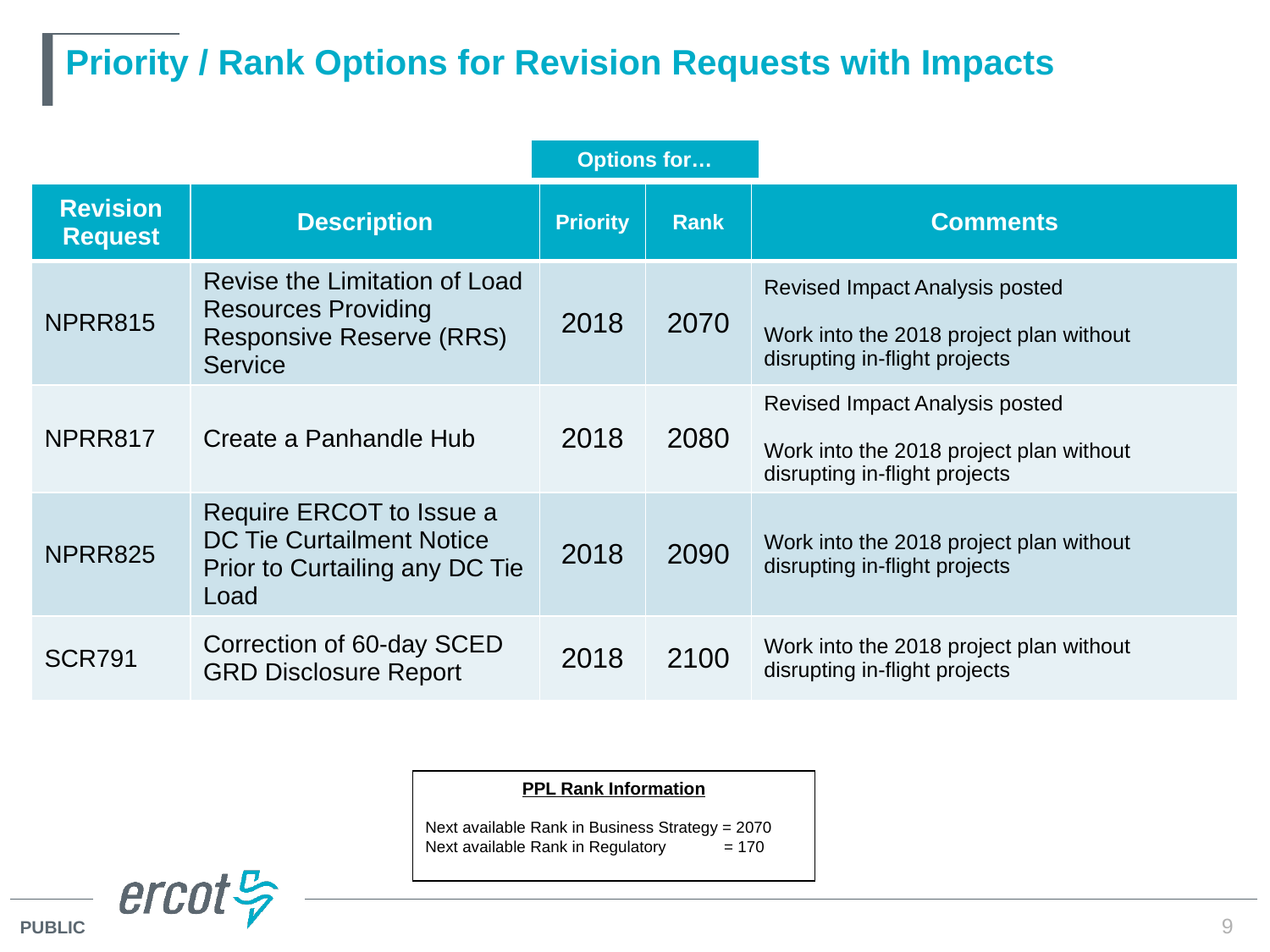

# Priority / Rank Options for Revision Requests with Impacts
| Options for… |
| --- |
| Revision Request | Description | Priority | Rank | Comments |
| --- | --- | --- | --- | --- |
| NPRR815 | Revise the Limitation of Load Resources Providing Responsive Reserve (RRS) Service | 2018 | 2070 | Revised Impact Analysis posted Work into the 2018 project plan without disrupting in-flight projects |
| NPRR817 | Create a Panhandle Hub | 2018 | 2080 | Revised Impact Analysis posted Work into the 2018 project plan without disrupting in-flight projects |
| NPRR825 | Require ERCOT to Issue a DC Tie Curtailment Notice Prior to Curtailing any DC Tie Load | 2018 | 2090 | Work into the 2018 project plan without disrupting in-flight projects |
| SCR791 | Correction of 60-day SCED GRD Disclosure Report | 2018 | 2100 | Work into the 2018 project plan without disrupting in-flight projects |
PPL Rank Information

Next available Rank in Business Strategy = 2070
Next available Rank in Regulatory             = 170

9